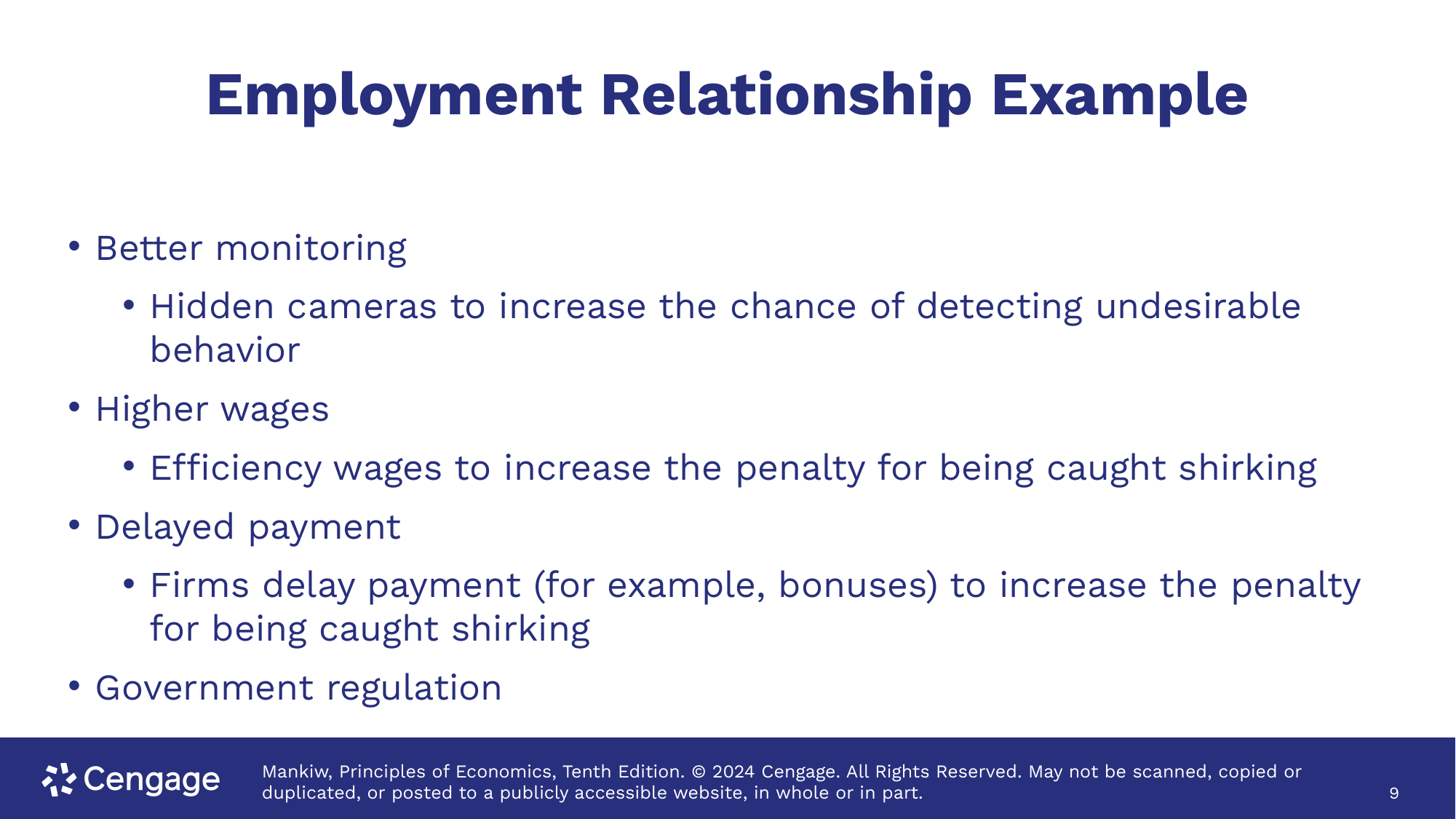

# Employment Relationship Example
Better monitoring
Hidden cameras to increase the chance of detecting undesirable behavior
Higher wages
Efficiency wages to increase the penalty for being caught shirking
Delayed payment
Firms delay payment (for example, bonuses) to increase the penalty for being caught shirking
Government regulation